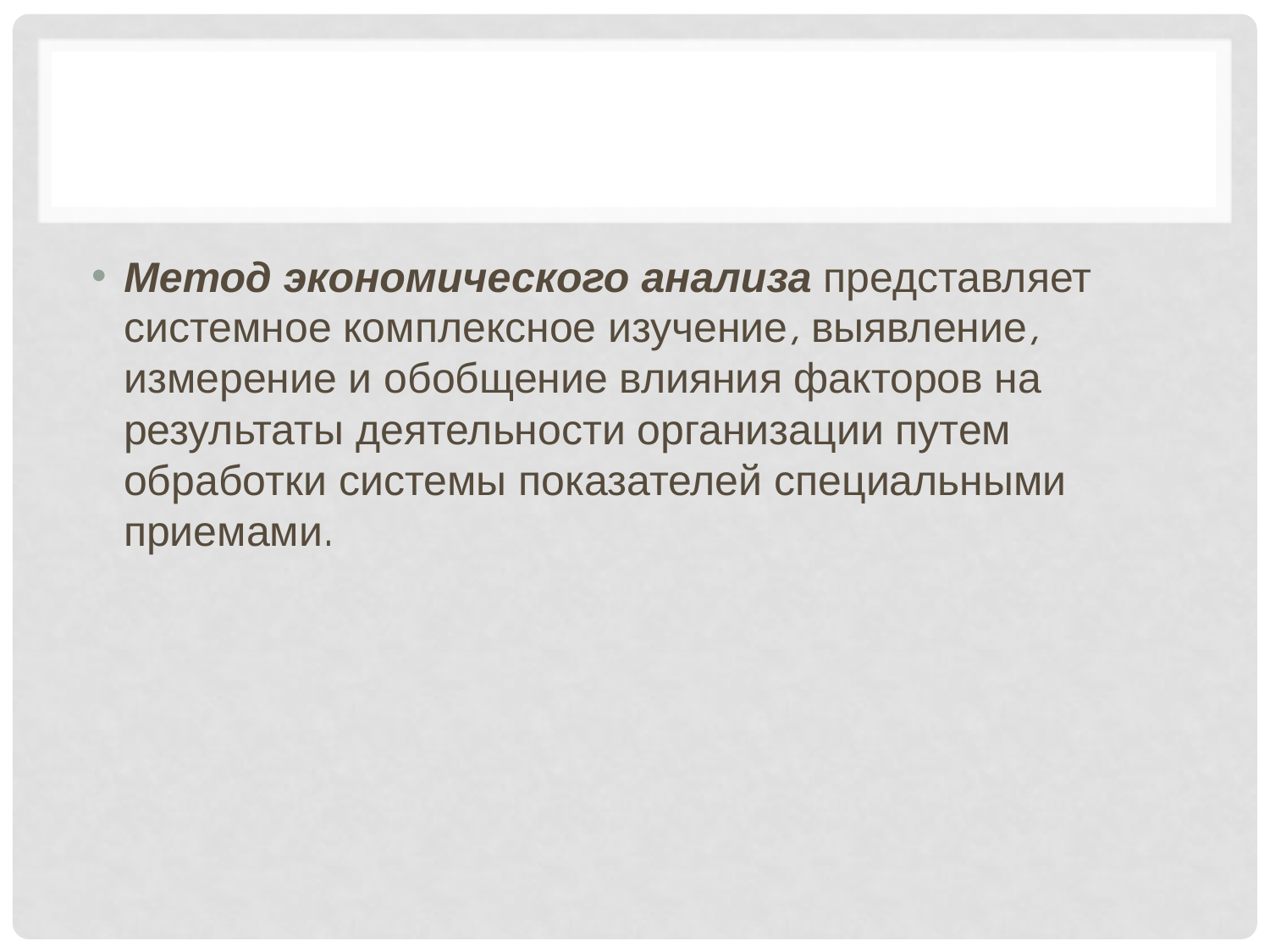

#
Метод экономического анализа представляет системное комплексное изу­чение, выявление, измерение и обобщение влияния факторов на результаты дея­тельности организации путем обработки системы показателей специальными приемами.